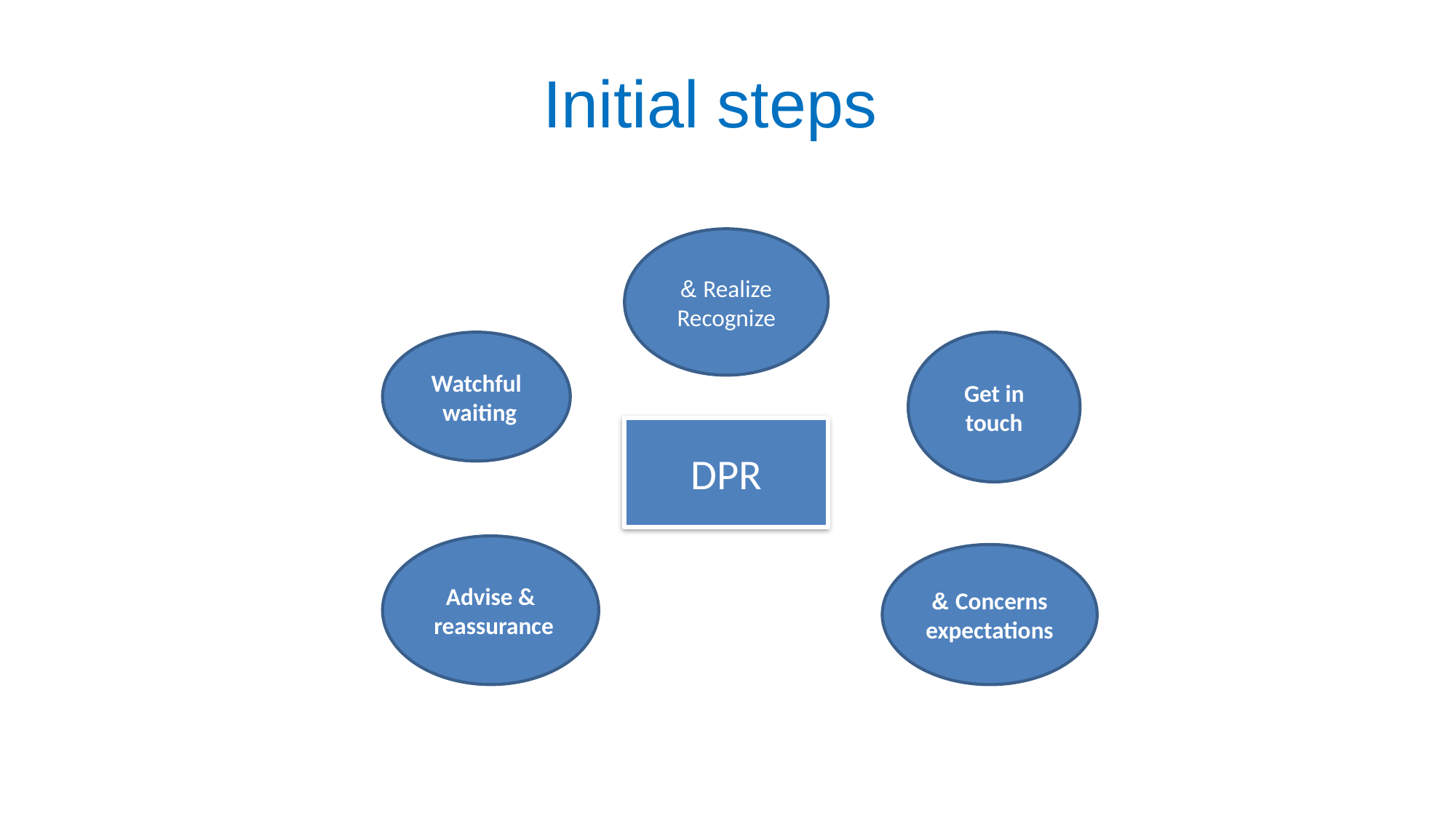

# Initial steps

Realize &
Recognize
Watchful waiting
Get in touch
DPR
Advise & reassurance
Concerns &
expectations